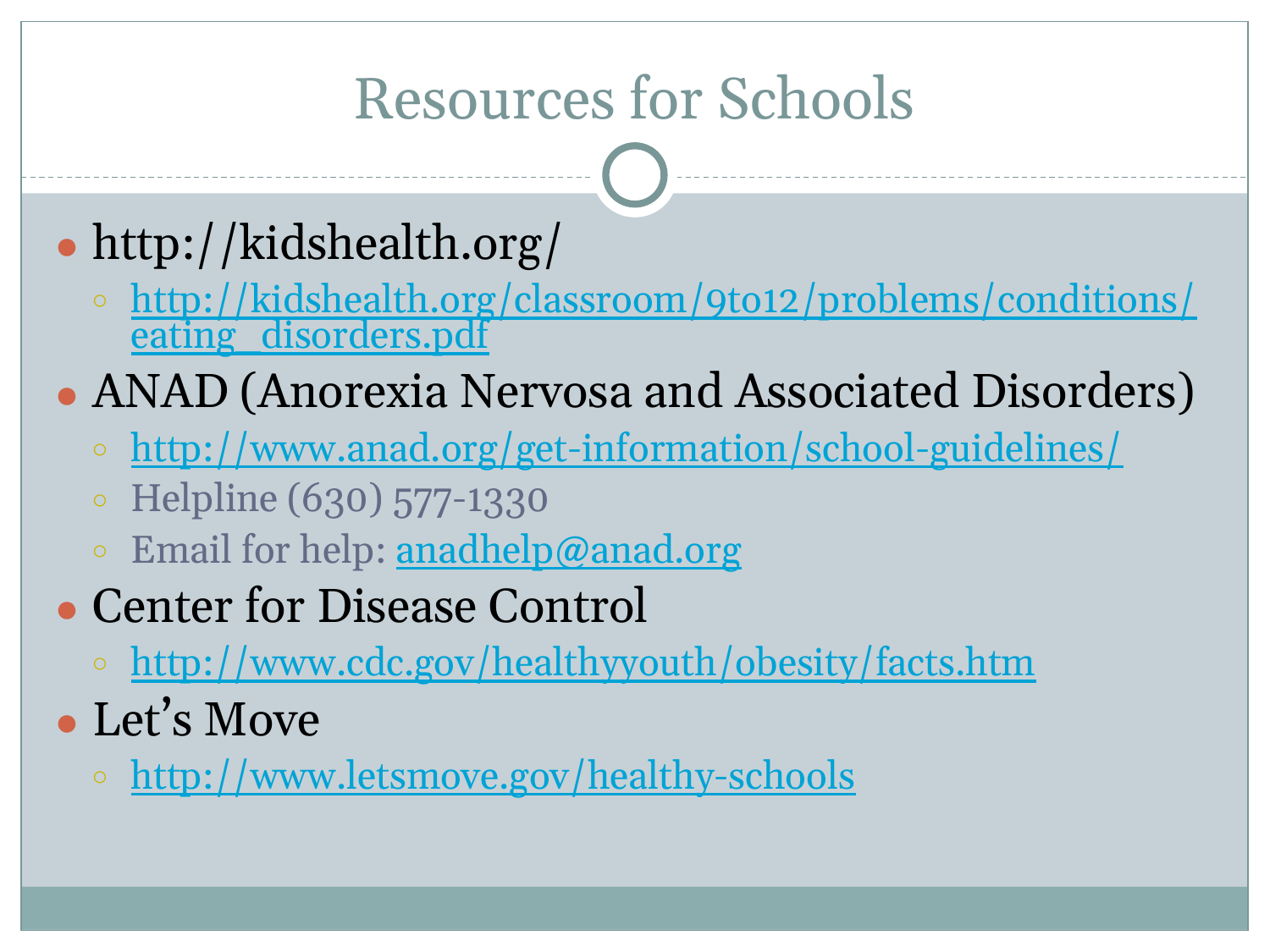

# Resources for Schools
http://kidshealth.org/
http://kidshealth.org/classroom/9to12/problems/conditions/eating_disorders.pdf
ANAD (Anorexia Nervosa and Associated Disorders)
http://www.anad.org/get-information/school-guidelines/
Helpline (630) 577-1330
Email for help: anadhelp@anad.org
Center for Disease Control
http://www.cdc.gov/healthyyouth/obesity/facts.htm
Let’s Move
http://www.letsmove.gov/healthy-schools